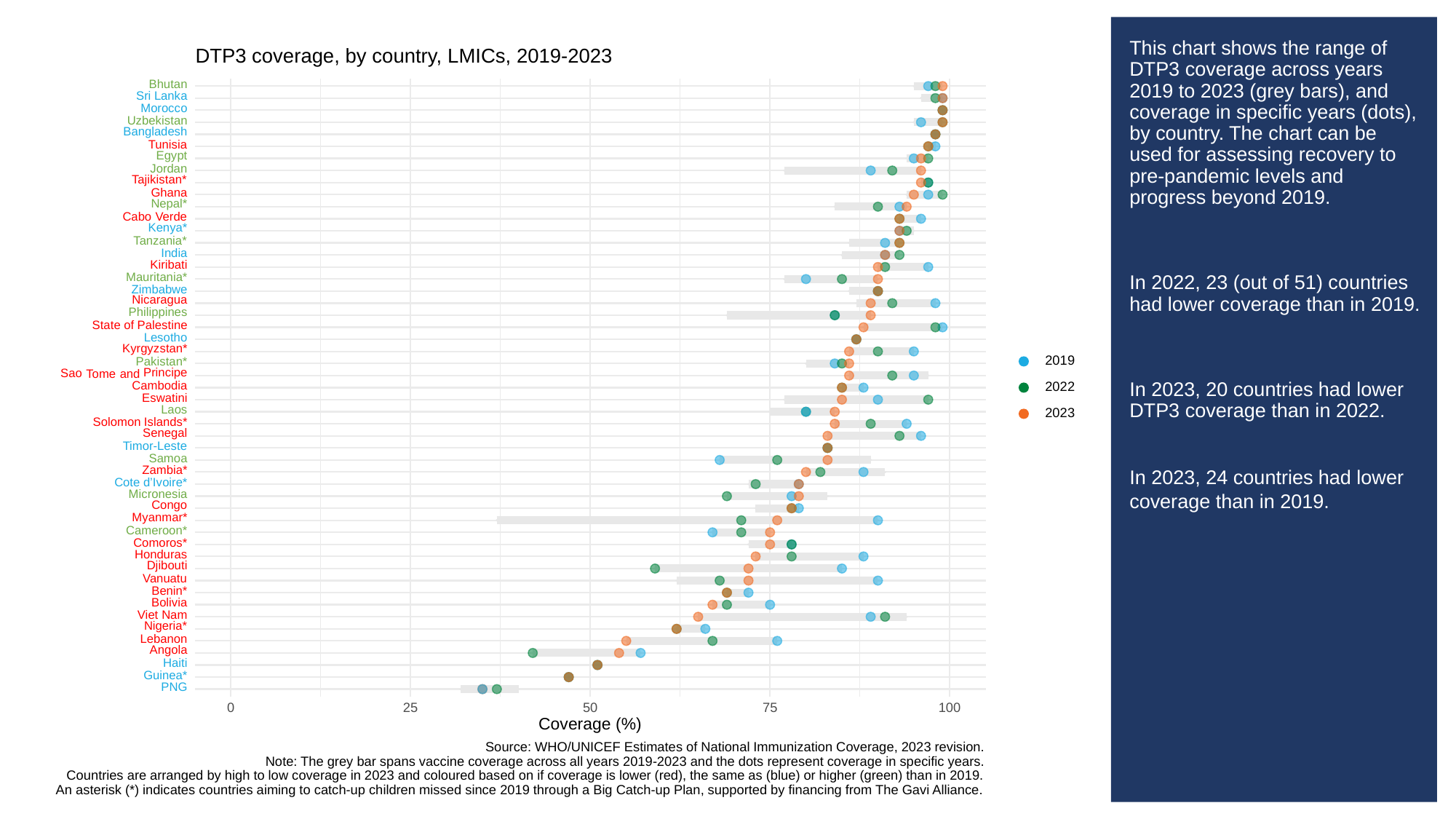

# This chart shows the range of DTP3 coverage across years 2019 to 2023 (grey bars), and coverage in specific years (dots), by country. The chart can be used for assessing recovery to pre-pandemic levels and progress beyond 2019.

In 2022, 23 (out of 51) countries had lower coverage than in 2019.

In 2023, 20 countries had lower DTP3 coverage than in 2022.

In 2023, 24 countries had lower coverage than in 2019.

DTP3 coverage, by country, LMICs, 2019-2023

Bhutan

Sri
Lanka

Morocco

Uzbekistan

Bangladesh

Tunisia

Egypt

Jordan

Tajikistan*

Ghana

Nepal*

Cabo
Verde

Kenya*

Tanzania*

India

Kiribati

Mauritania*

Zimbabwe

Nicaragua

Philippines

State
of
Palestine

Lesotho

Kyrgyzstan*

2019

Pakistan*

Principe
Sao
Tome
and

Cambodia
2022

Eswatini

Laos

2023

Solomon
Islands*

Senegal

Timor-Leste

Samoa

Zambia*

Cote
d’Ivoire*

Micronesia

Congo

Myanmar*

Cameroon*

Comoros*

Honduras

Djibouti

Vanuatu

Benin*

Bolivia

Viet
Nam

Nigeria*

Lebanon

Angola

Haiti

Guinea*

PNG

0
25
50
100
75
Coverage (%)
Source: WHO/UNICEF Estimates of National Immunization Coverage, 2023 revision.
Note: The grey bar spans vaccine coverage across all years 2019-2023 and the dots represent coverage in specific years.
Countries are arranged by high to low coverage in 2023 and coloured based on if coverage is lower (red), the same as (blue) or higher (green) than in 2019.
An asterisk (*) indicates countries aiming to catch-up children missed since 2019 through a Big Catch-up Plan, supported by financing from The Gavi Alliance.